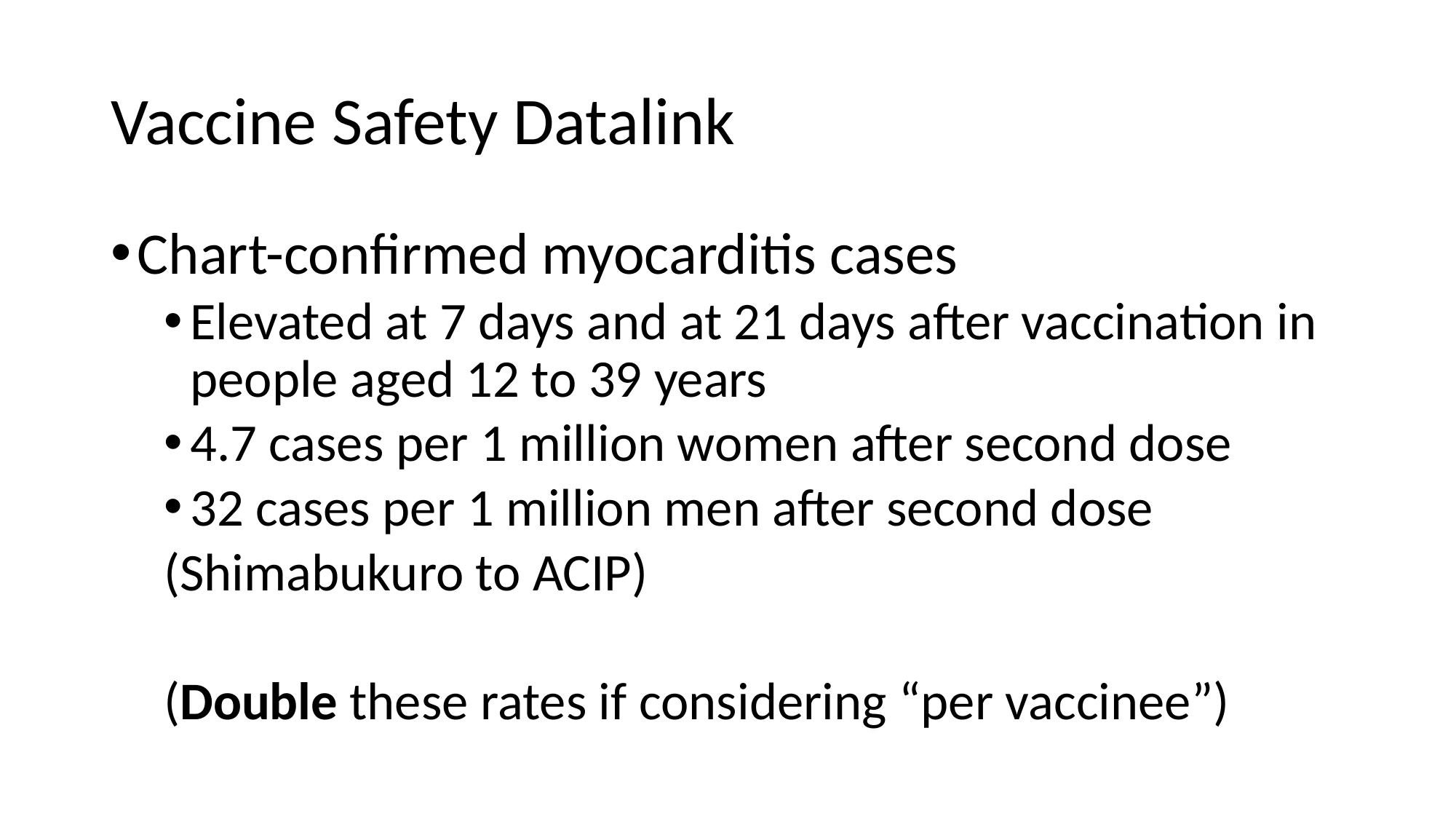

# Vaccine Safety Datalink
Chart-confirmed myocarditis cases
Elevated at 7 days and at 21 days after vaccination in people aged 12 to 39 years
4.7 cases per 1 million women after second dose
32 cases per 1 million men after second dose
(Shimabukuro to ACIP)

(Double these rates if considering “per vaccinee”)